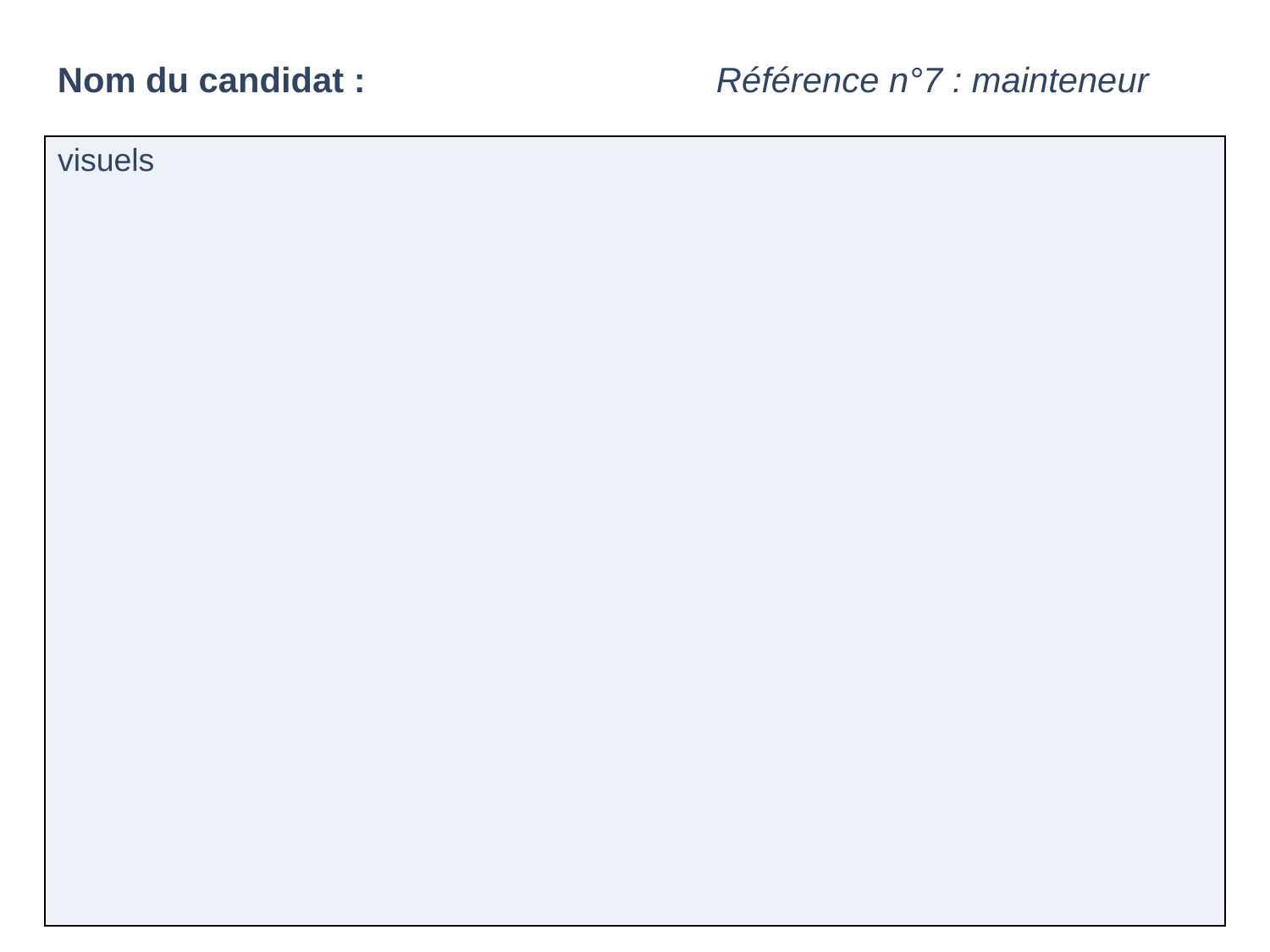

Nom du candidat :                                    Référence n°7 : mainteneur
| visuels |
| --- |